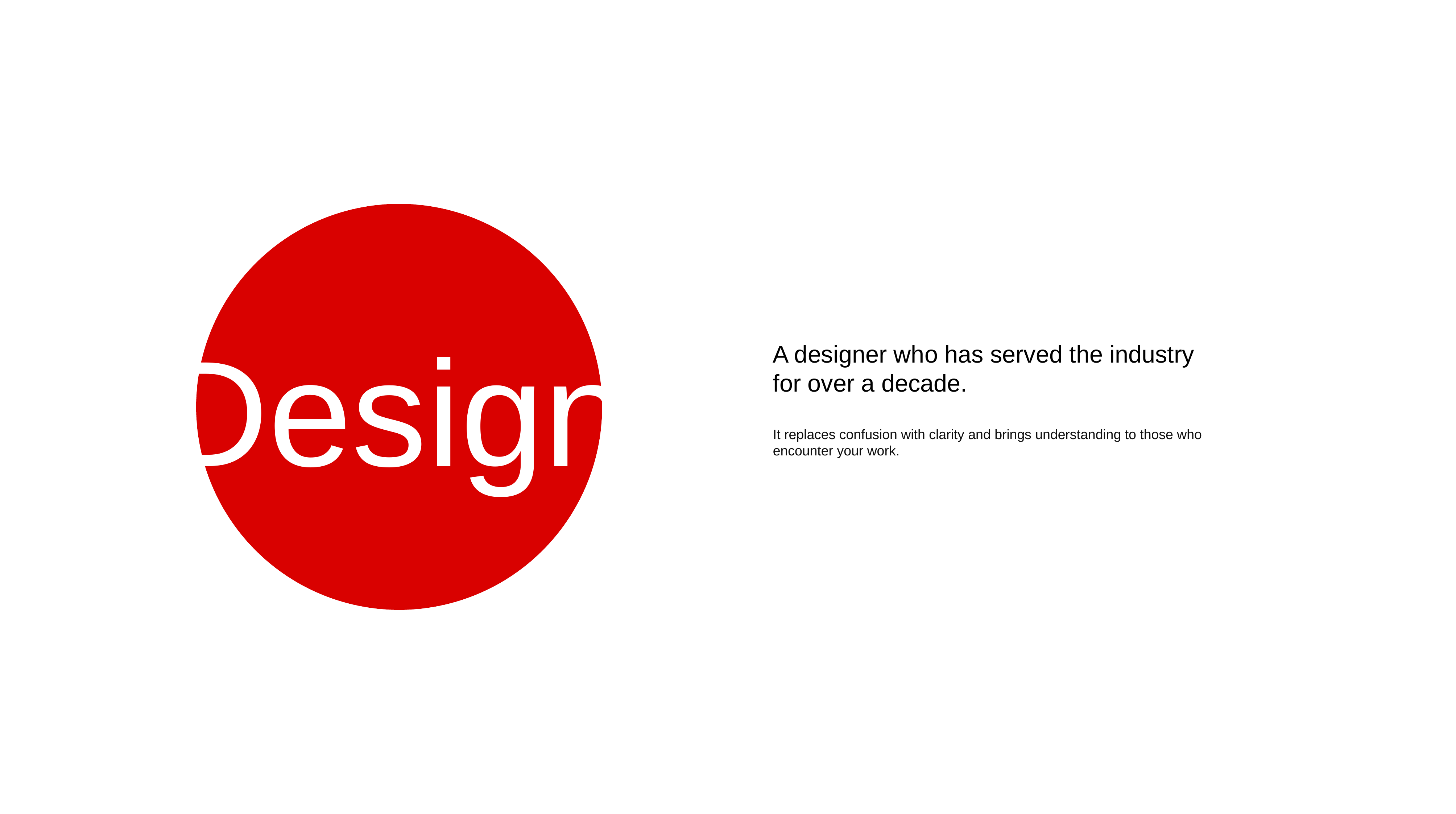

Design.
A designer who has served the industry for over a decade.
It replaces confusion with clarity and brings understanding to those who encounter your work.